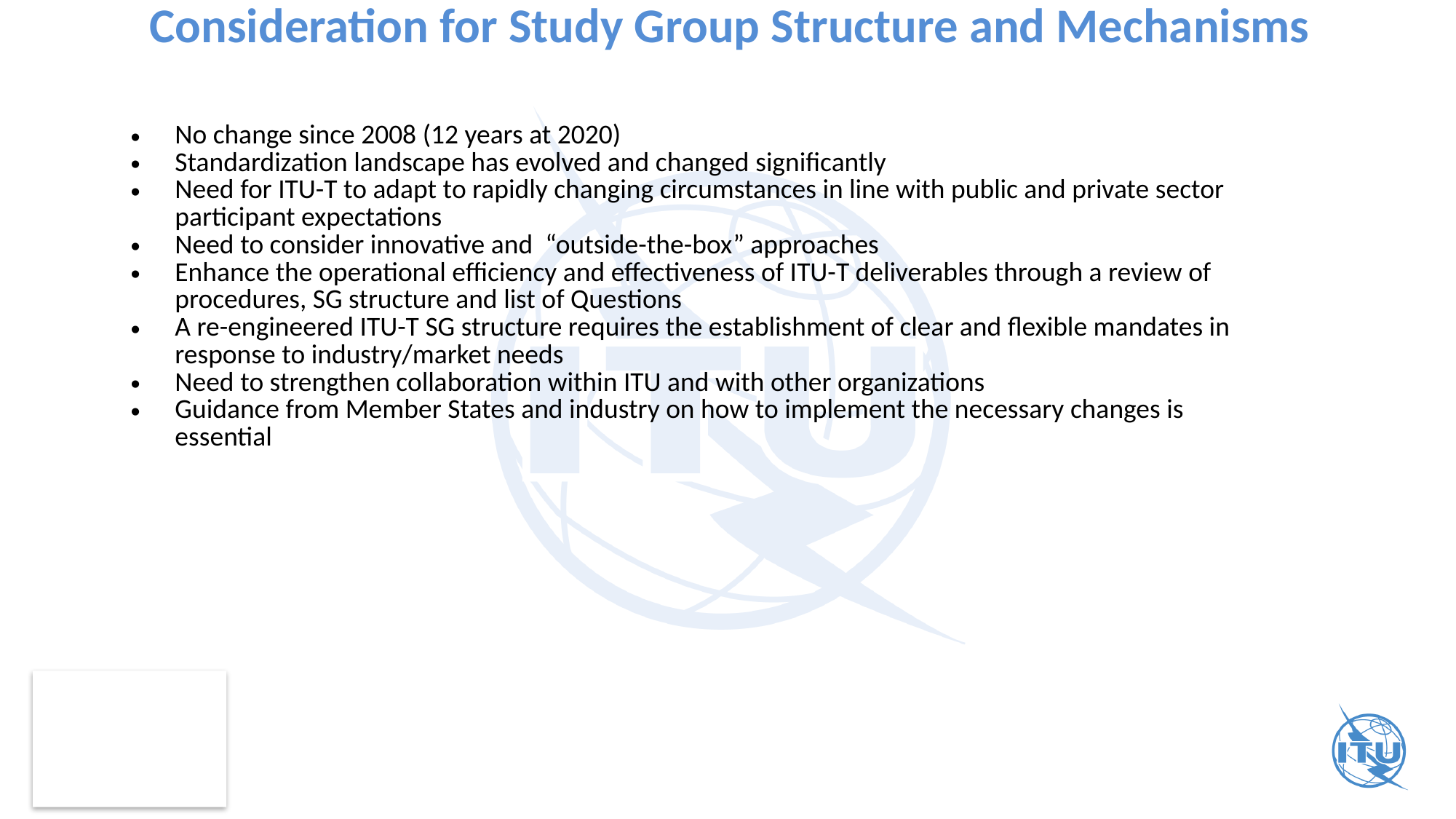

Consideration for Study Group Structure and Mechanisms
No change since 2008 (12 years at 2020)
Standardization landscape has evolved and changed significantly
Need for ITU-T to adapt to rapidly changing circumstances in line with public and private sector participant expectations
Need to consider innovative and  “outside-the-box” approaches
Enhance the operational efficiency and effectiveness of ITU-T deliverables through a review of procedures, SG structure and list of Questions
A re-engineered ITU-T SG structure requires the establishment of clear and flexible mandates in response to industry/market needs
Need to strengthen collaboration within ITU and with other organizations
Guidance from Member States and industry on how to implement the necessary changes is essential